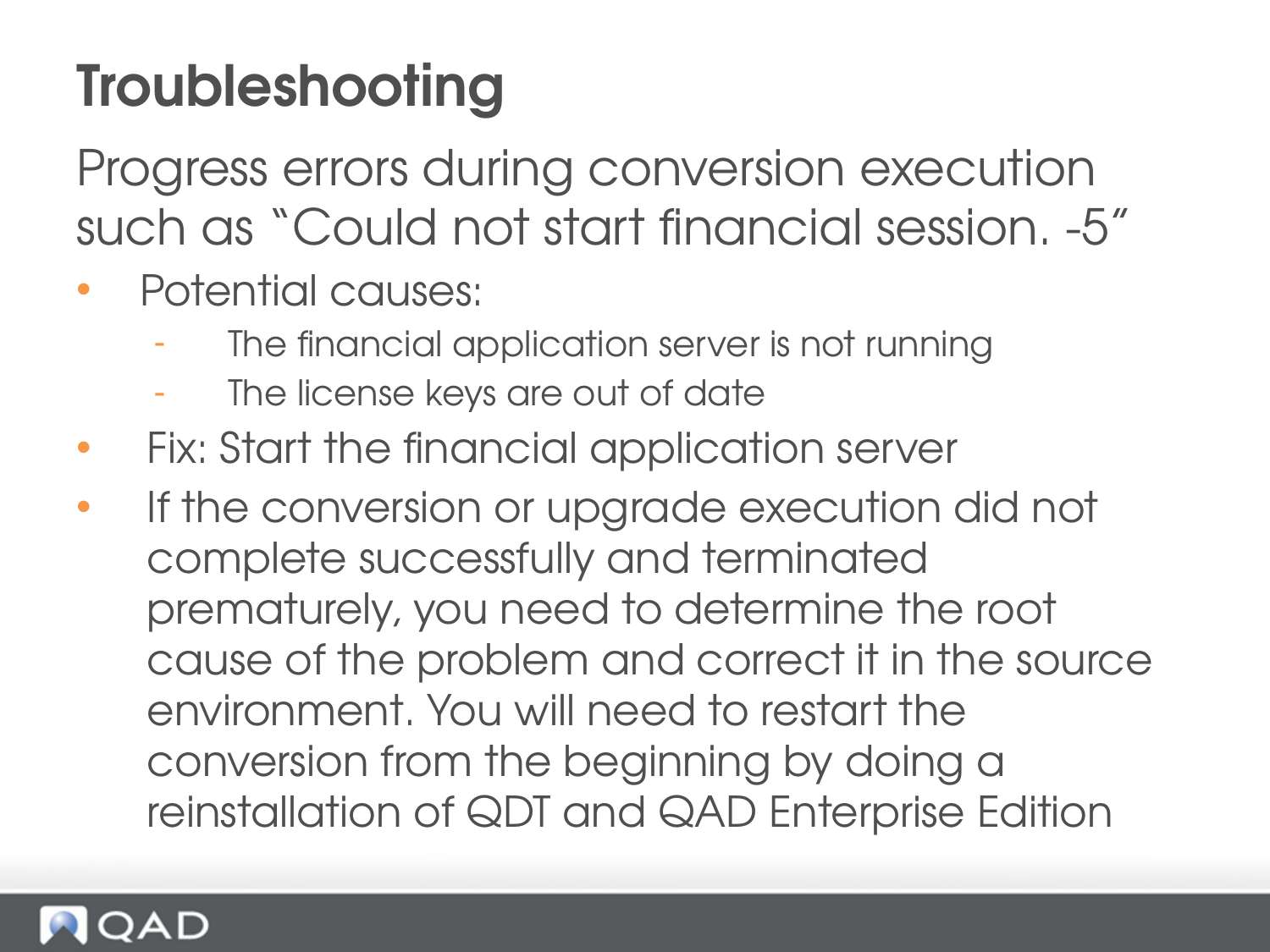

# Troubleshooting
Progress errors during conversion execution such as “Could not start financial session. -5”
Potential causes:
The financial application server is not running
The license keys are out of date
Fix: Start the financial application server
If the conversion or upgrade execution did not complete successfully and terminated prematurely, you need to determine the root cause of the problem and correct it in the source environment. You will need to restart the conversion from the beginning by doing a reinstallation of QDT and QAD Enterprise Edition